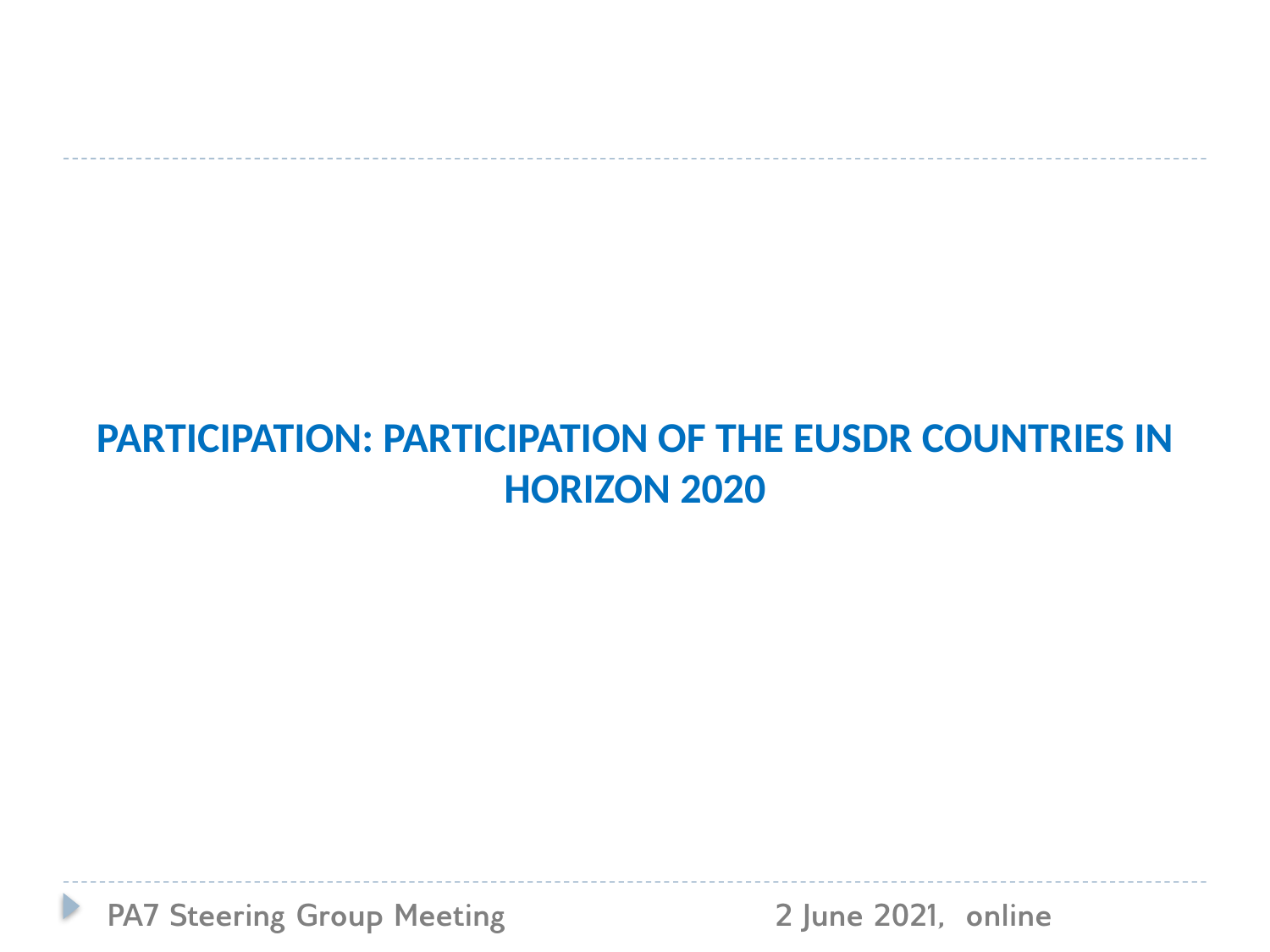

#

PARTICIPATION: PARTICIPATION OF THE EUSDR COUNTRIES IN HORIZON 2020

PA7 Steering Group Meeting                          2 June 2021,  online